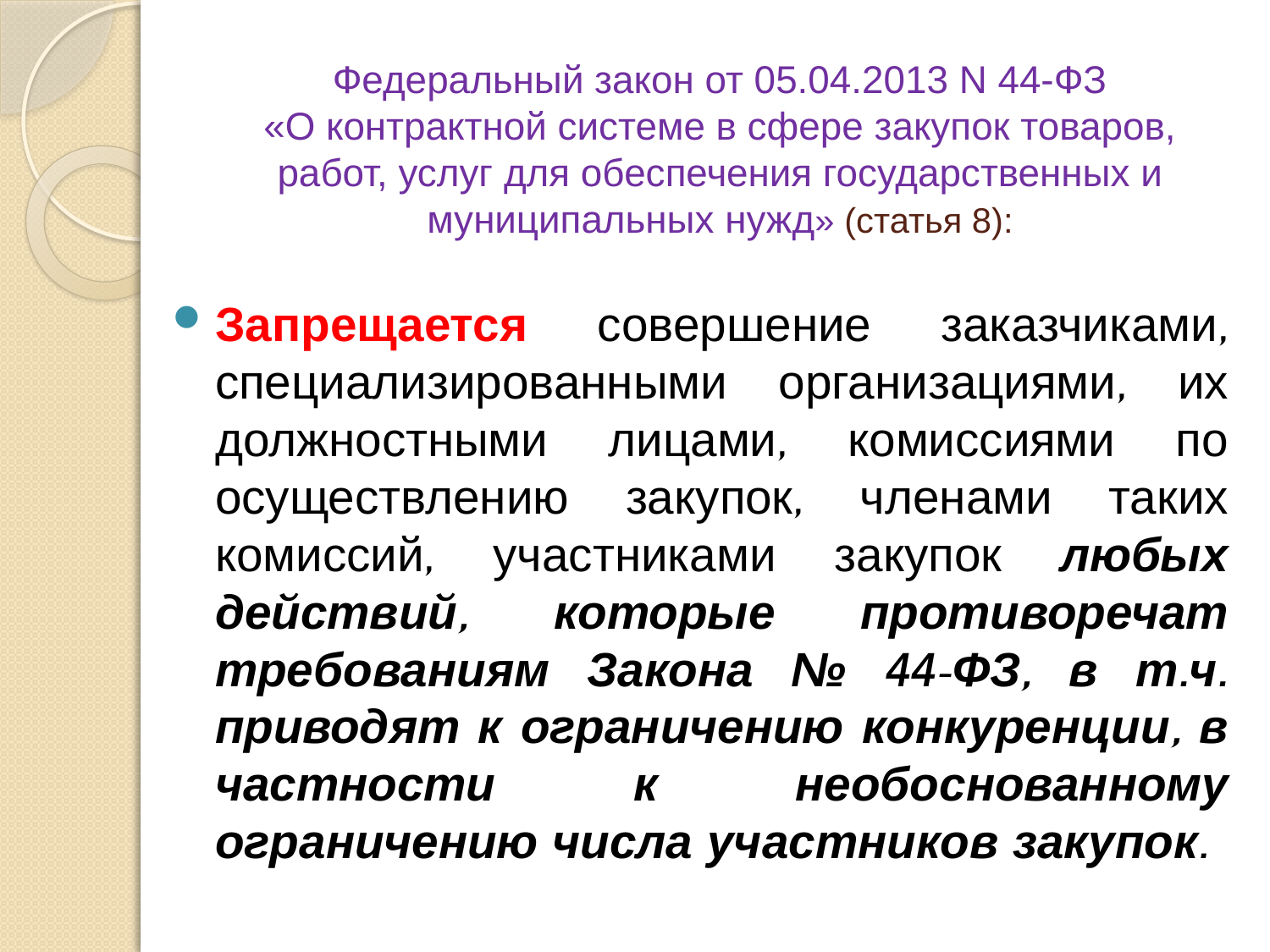

# Федеральный закон от 05.04.2013 N 44-ФЗ «О контрактной системе в сфере закупок товаров, работ, услуг для обеспечения государственных и муниципальных нужд» (статья 8):
Запрещается совершение заказчиками, специализированными организациями, их должностными лицами, комиссиями по осуществлению закупок, членами таких комиссий, участниками закупок любых действий, которые противоречат требованиям Закона № 44-ФЗ, в т.ч. приводят к ограничению конкуренции, в частности к необоснованному ограничению числа участников закупок.